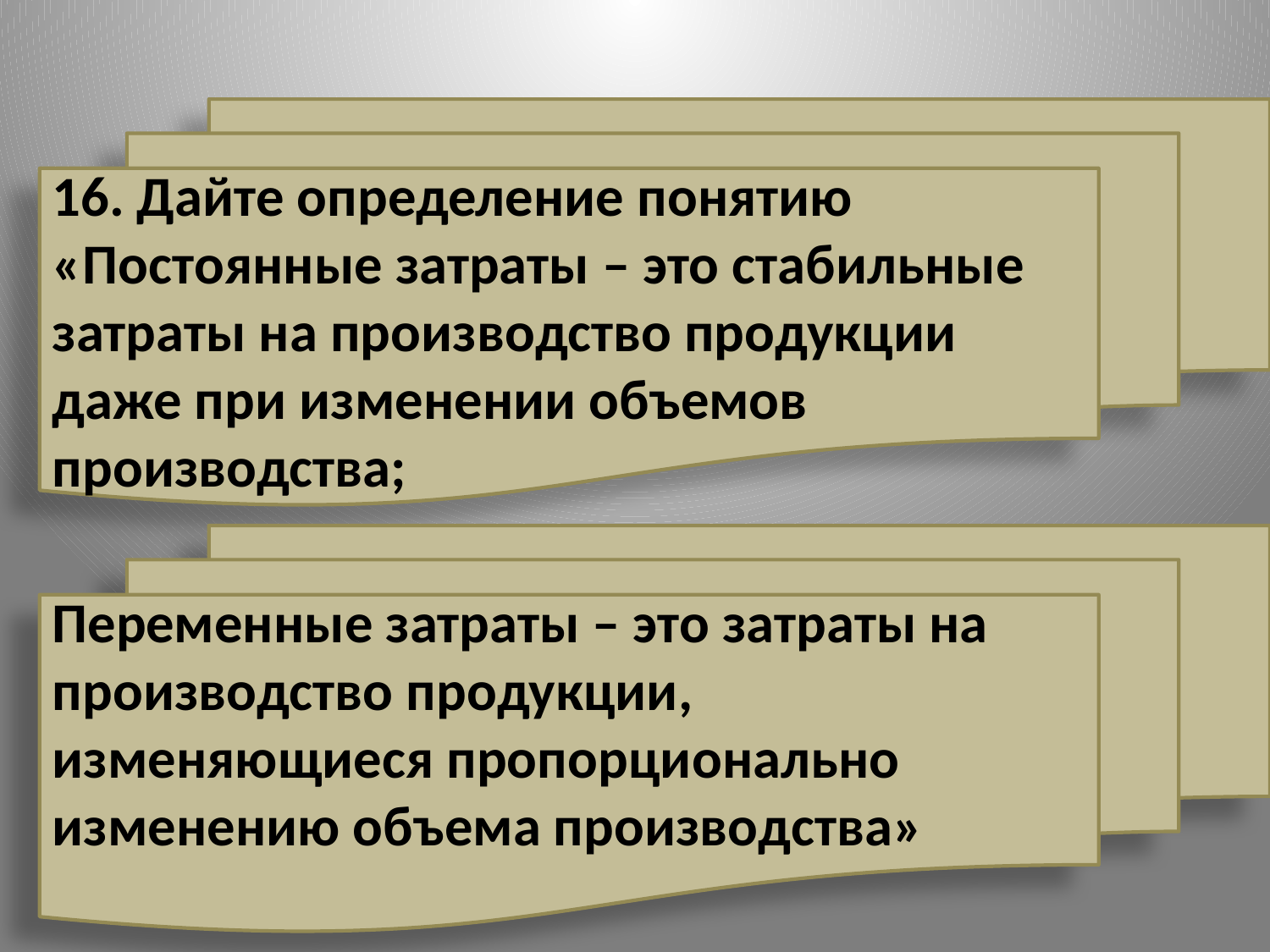

16. Дайте определение понятию «Постоянные затраты – это стабильные затраты на производство продукции даже при изменении объемов производства;

Переменные затраты – это затраты на производство продукции, изменяющиеся пропорционально изменению объема производства»